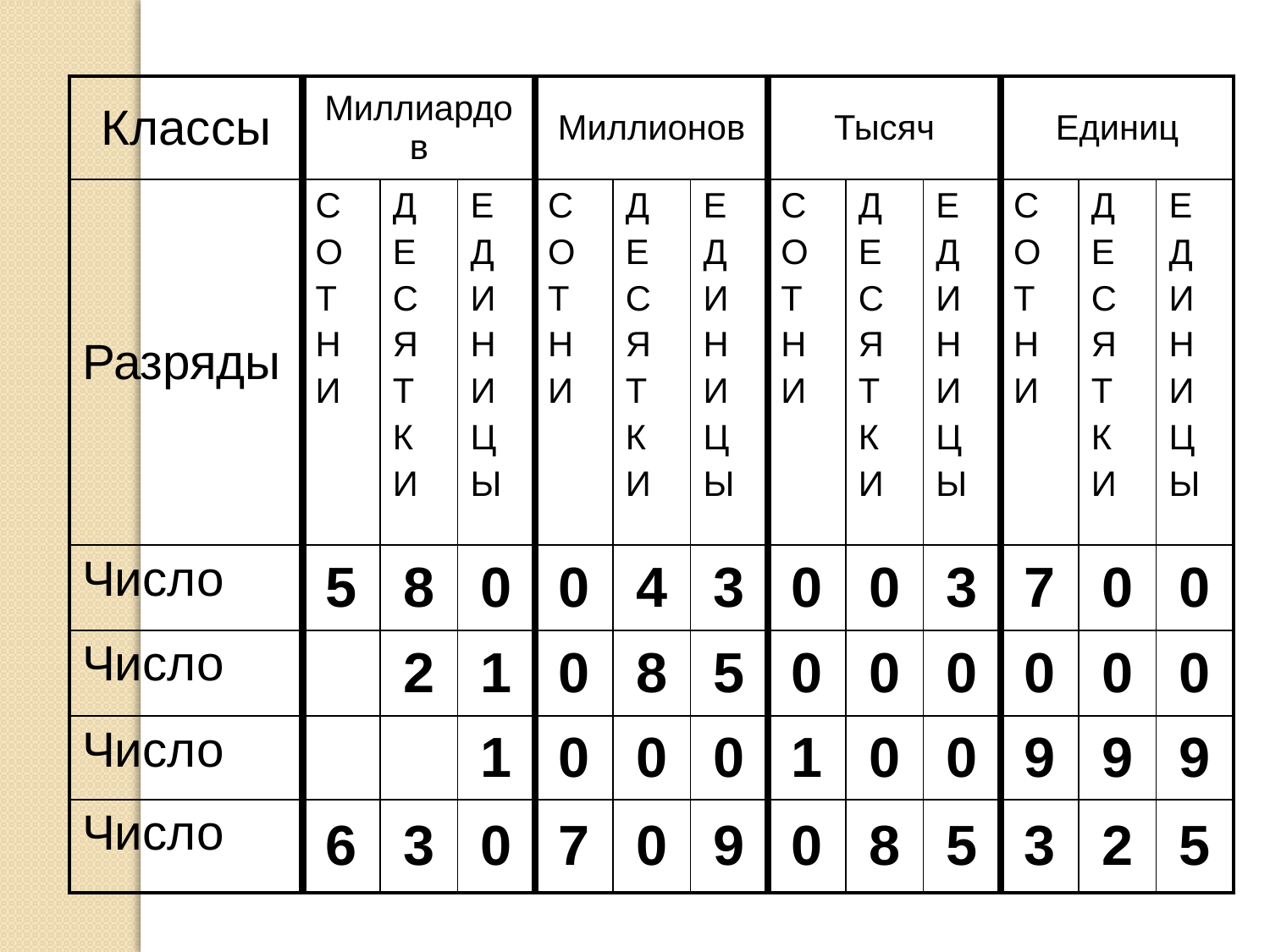

| Классы | Миллиардов |  |  | Миллионов |  |  | Тысяч |  |  | Единиц |  |  |
| --- | --- | --- | --- | --- | --- | --- | --- | --- | --- | --- | --- | --- |
| Разряды | С О Т Н И | Д Е С Я Т К И | Е Д И Н И Ц Ы | С О Т Н И | Д Е С Я Т К И | Е Д И Н И Ц Ы | С О Т Н И | Д Е С Я Т К И | Е Д И Н И Ц Ы | С О Т Н И | Д Е С Я Т К И | Е Д И Н И Ц Ы |
| Число | 5 | 8 | 0 | 0 | 4 | 3 | 0 | 0 | 3 | 7 | 0 | 0 |
| Число |  | 2 | 1 | 0 | 8 | 5 | 0 | 0 | 0 | 0 | 0 | 0 |
| Число |  |  | 1 | 0 | 0 | 0 | 1 | 0 | 0 | 9 | 9 | 9 |
| Число | 6 | 3 | 0 | 7 | 0 | 9 | 0 | 8 | 5 | 3 | 2 | 5 |